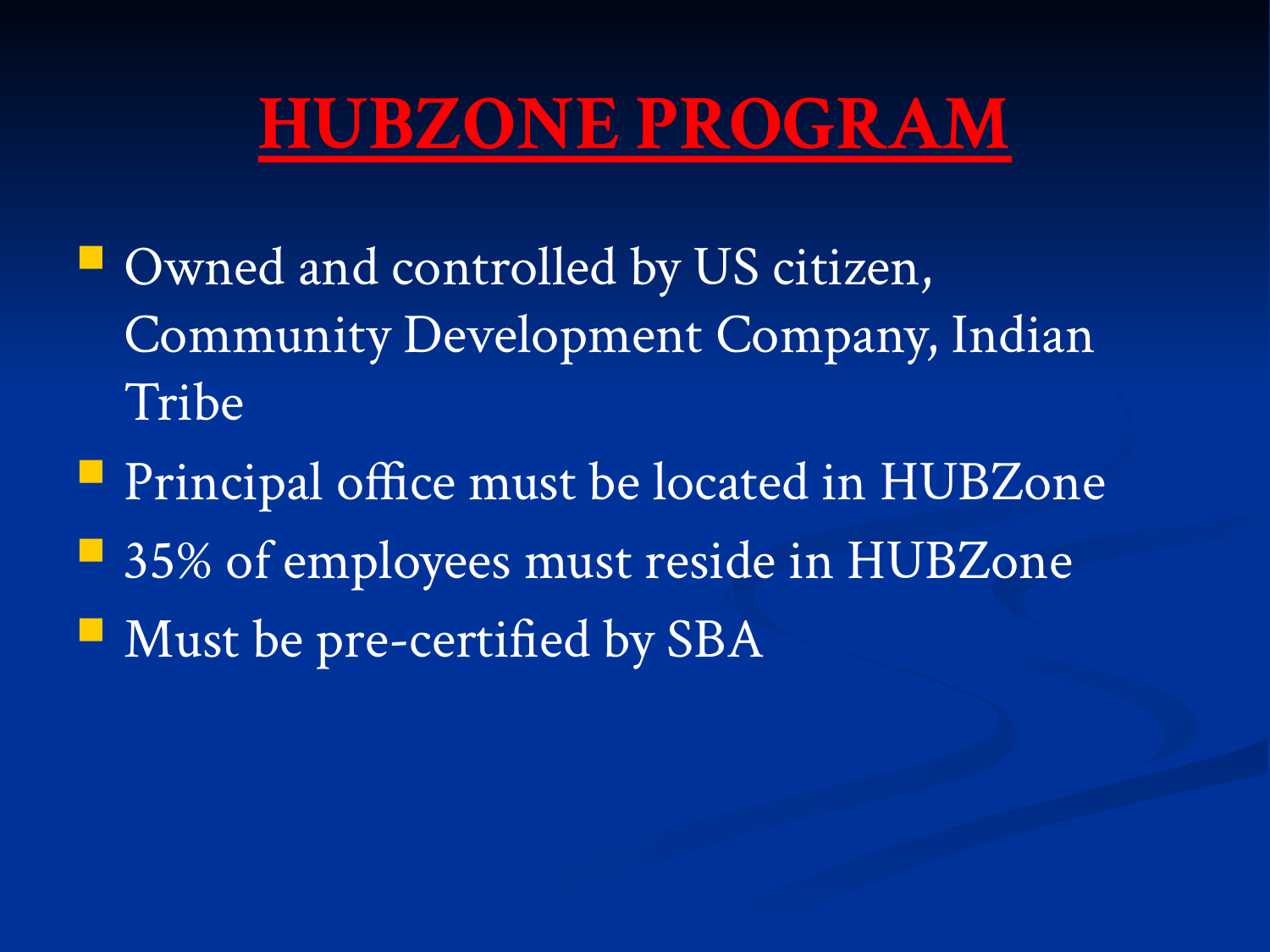

# HUBZONE PROGRAM
Owned and controlled by US citizen, Community Development Company, Indian Tribe
Principal office must be located in HUBZone
35% of employees must reside in HUBZone
Must be pre-certified by SBA